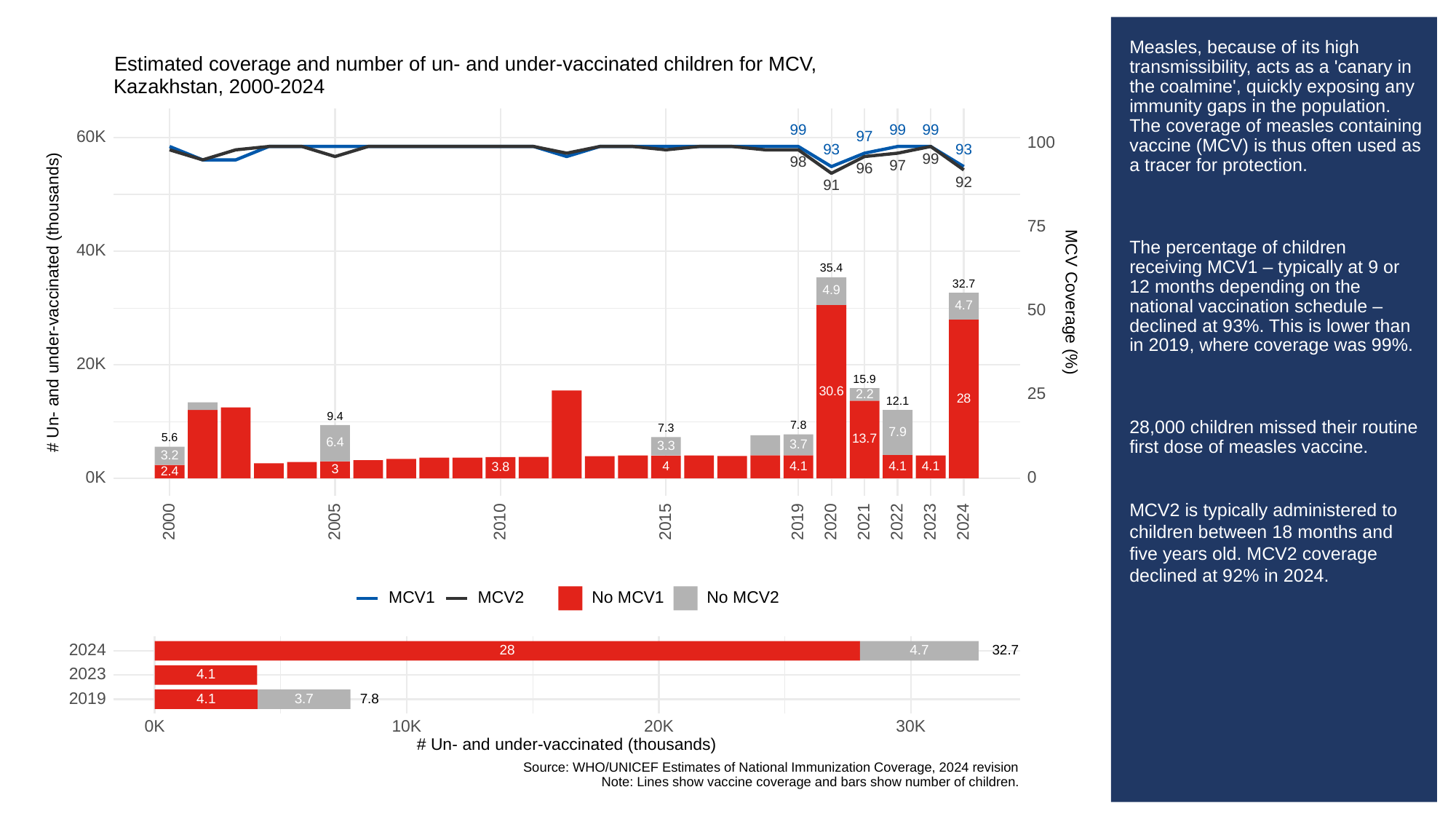

# Measles, because of its high transmissibility, acts as a 'canary in the coalmine', quickly exposing any immunity gaps in the population. The coverage of measles containing vaccine (MCV) is thus often used as a tracer for protection.

The percentage of children receiving MCV1 – typically at 9 or 12 months depending on the national vaccination schedule – declined at 93%. This is lower than in 2019, where coverage was 99%.

28,000 children missed their routine first dose of measles vaccine.

MCV2 is typically administered to children between 18 months and five years old. MCV2 coverage declined at 92% in 2024.

Estimated coverage and number of un- and under-vaccinated children for MCV,
Kazakhstan, 2000-2024

99
99
99
97
60K
100

93
93

99
98
97
96
92
91

75
40K

35.4

32.7
4.9

# Un- and under-vaccinated (thousands)
MCV Coverage (%)
4.7
50

20K

15.9
30.6

25
2.2

28
12.1

9.4

7.8
7.3

7.9
5.6

13.7

6.4
3.7
3.3

3.2

4.1

4.1
4.1
4
3.8

3
2.4
0K
0

2023
2000
2005
2010
2015
2019
2020
2021
2022
2024

MCV1
MCV2
No MCV1
No MCV2

2024
32.7
28
4.7

2023
4.1

2019
3.7
7.8
4.1

30K
0K
10K
20K
# Un- and under-vaccinated (thousands)
Source: WHO/UNICEF Estimates of National Immunization Coverage, 2024 revision
Note: Lines show vaccine coverage and bars show number of children.